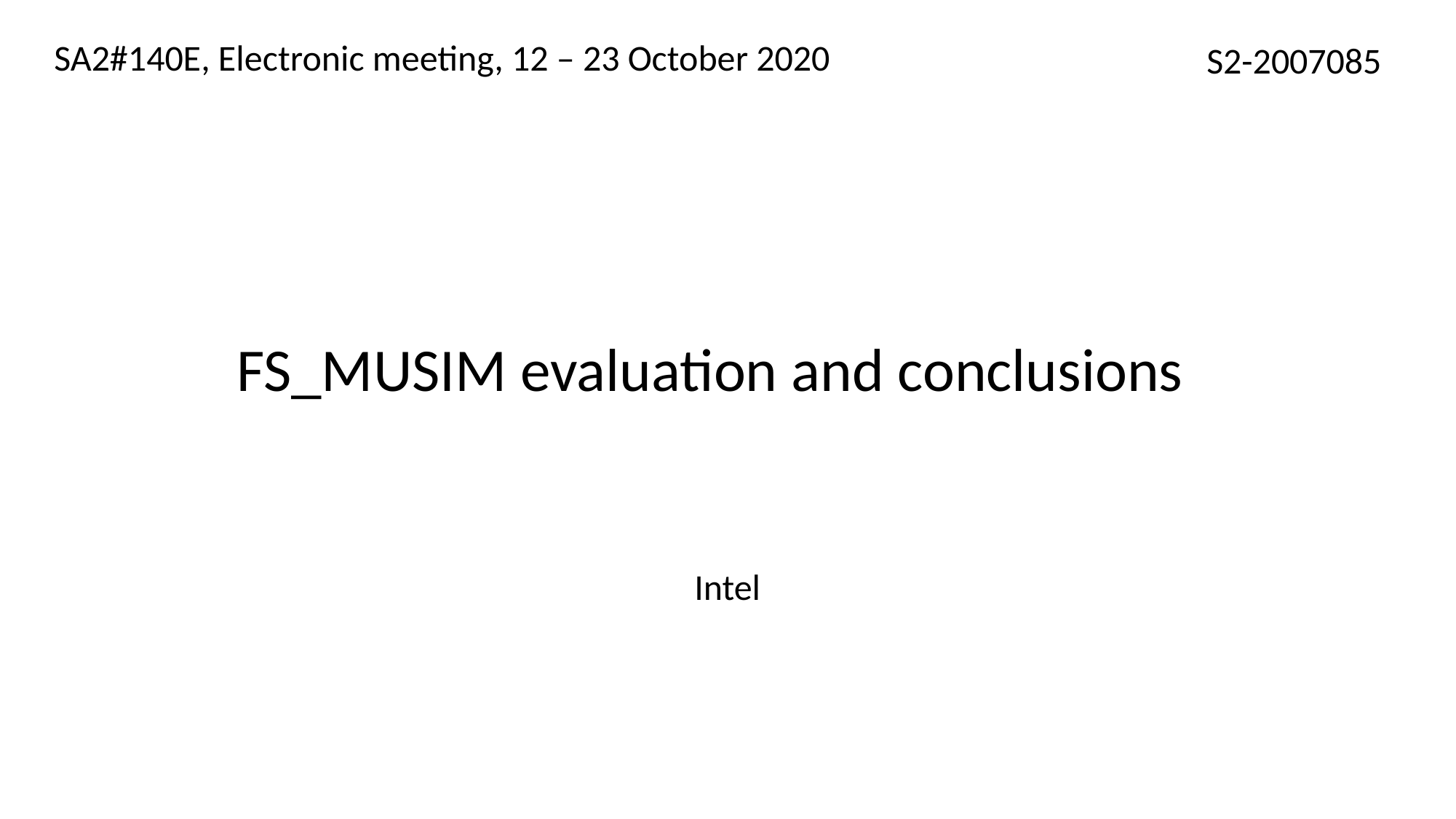

SA2#140E, Electronic meeting, 12 – 23 October 2020
S2-2007085
# FS_MUSIM evaluation and conclusions
Intel